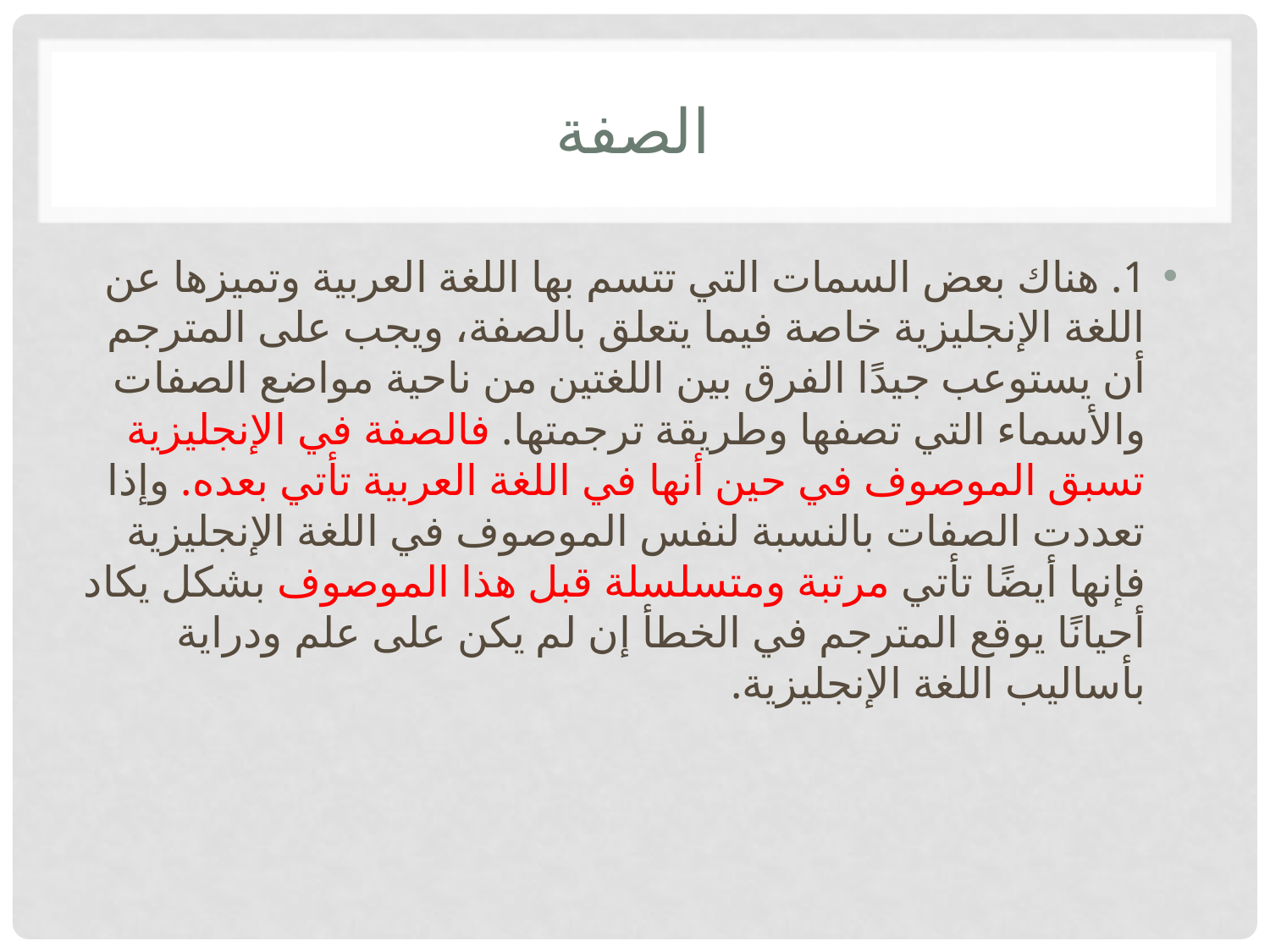

# الصفة
1. هناك بعض السمات التي تتسم بها اللغة العربية وتميزها عن اللغة الإنجليزية خاصة فيما يتعلق بالصفة، ويجب على المترجم أن يستوعب جيدًا الفرق بين اللغتين من ناحية مواضع الصفات والأسماء التي تصفها وطريقة ترجمتها. فالصفة في الإنجليزية تسبق الموصوف في حين أنها في اللغة العربية تأتي بعده. وإذا تعددت الصفات بالنسبة لنفس الموصوف في اللغة الإنجليزية فإنها أيضًا تأتي مرتبة ومتسلسلة قبل هذا الموصوف بشكل يكاد أحيانًا يوقع المترجم في الخطأ إن لم يكن على علم ودراية بأساليب اللغة الإنجليزية.